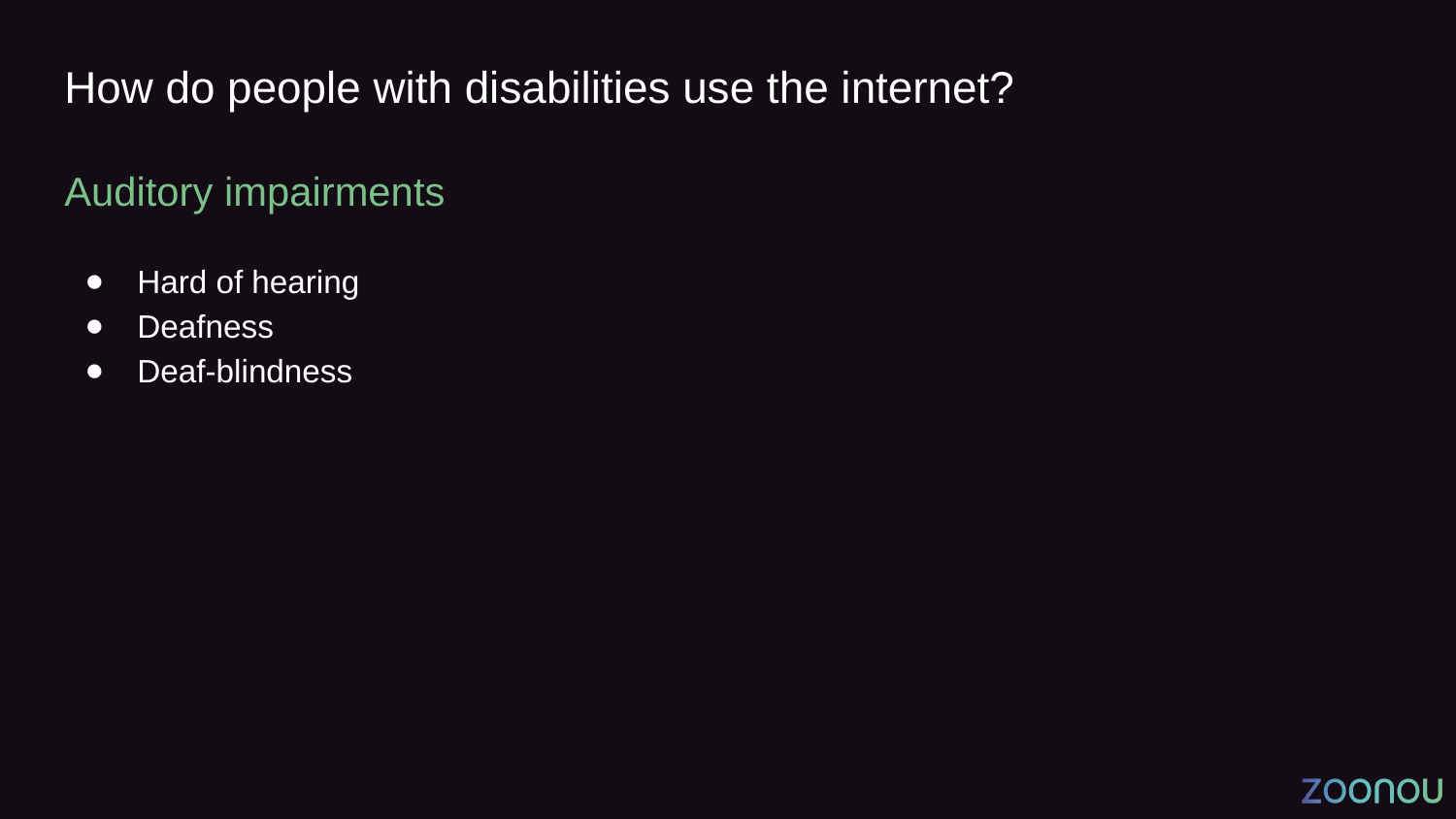

# How do people with disabilities use the internet?
Auditory impairments
Hard of hearing
Deafness
Deaf-blindness